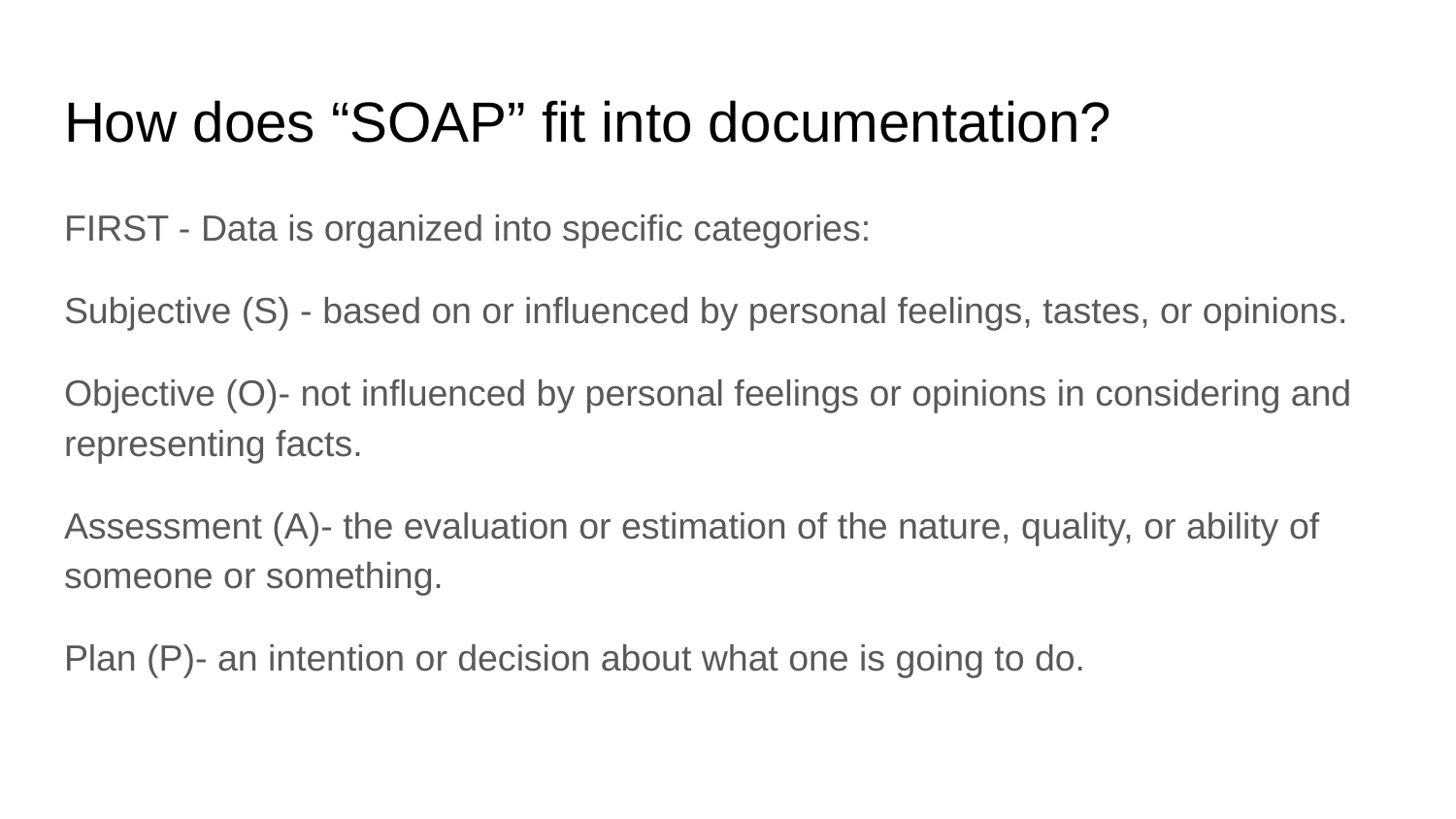

# How does “SOAP” fit into documentation?
FIRST - Data is organized into specific categories:
Subjective (S) - based on or influenced by personal feelings, tastes, or opinions.
Objective (O)- not influenced by personal feelings or opinions in considering and representing facts.
Assessment (A)- the evaluation or estimation of the nature, quality, or ability of someone or something.
Plan (P)- an intention or decision about what one is going to do.